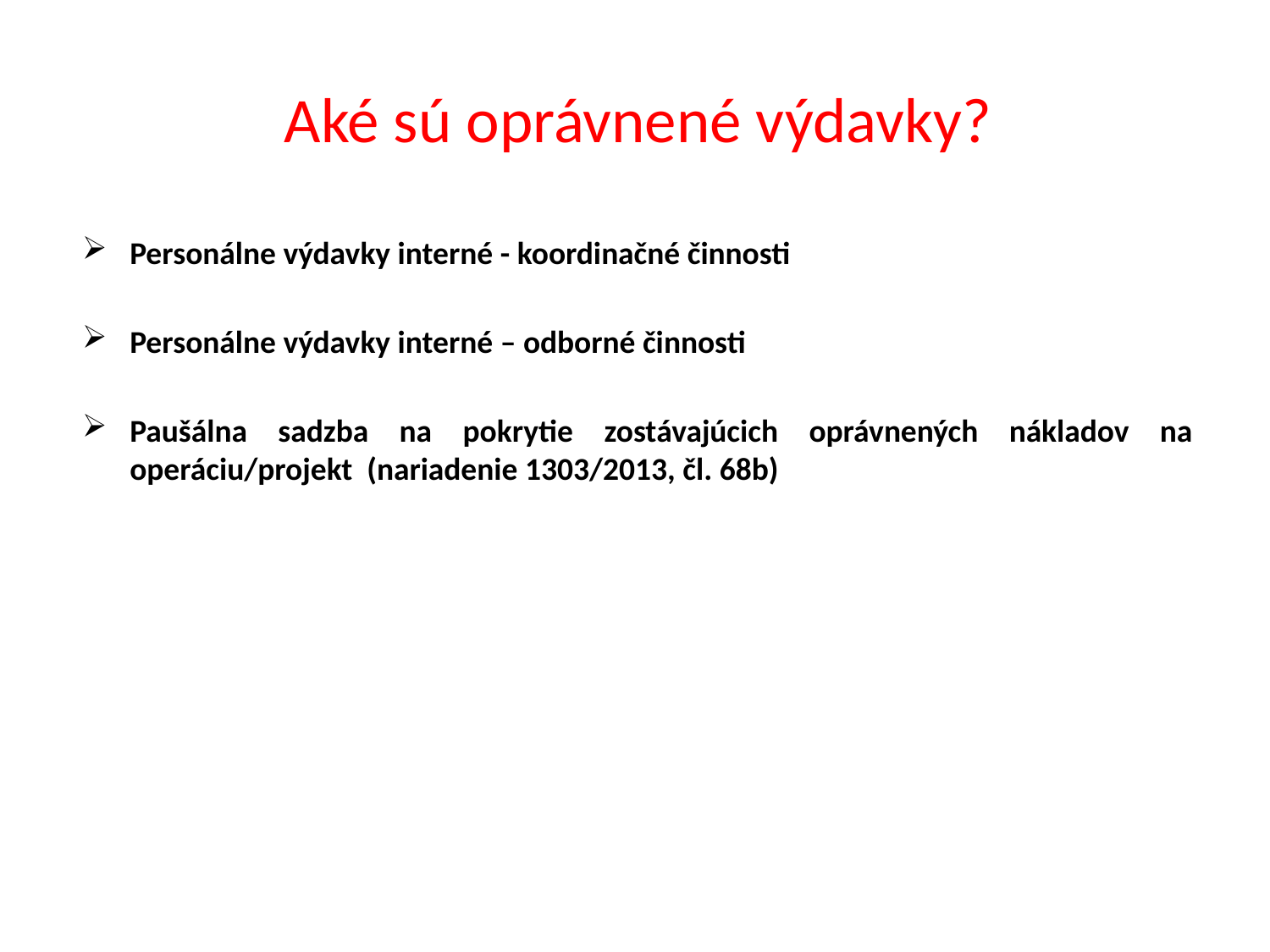

# Aké sú oprávnené výdavky?
Personálne výdavky interné - koordinačné činnosti

Personálne výdavky interné – odborné činnosti

Paušálna sadzba na pokrytie zostávajúcich oprávnených nákladov na operáciu/projekt  (nariadenie 1303/2013, čl. 68b)